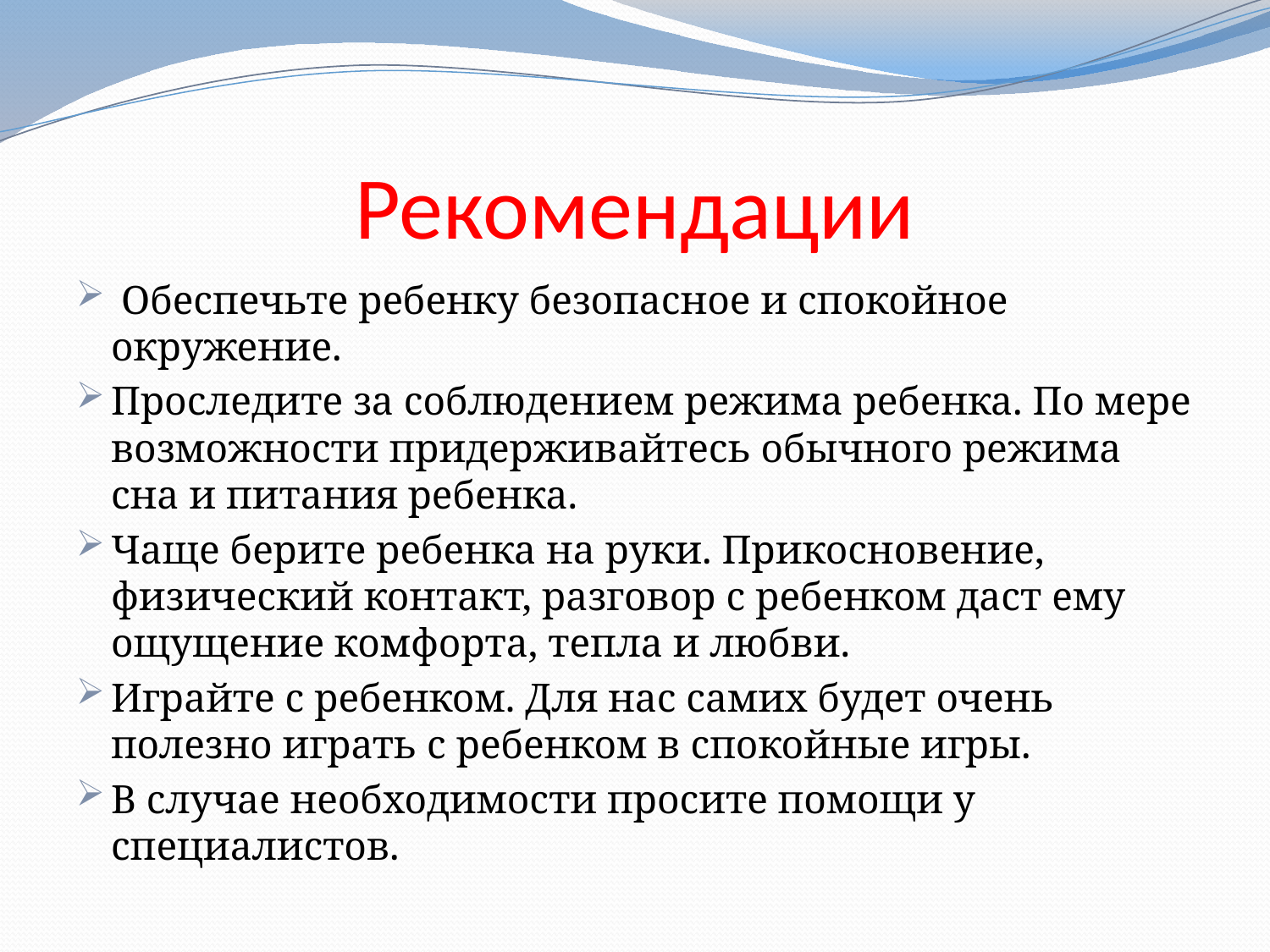

# Рекомендации
 Обеспечьте ребенку безопасное и спокойное окружение.
Проследите за соблюдением режима ребенка. По мере возможности придерживайтесь обычного режима сна и питания ребенка.
Чаще берите ребенка на руки. Прикосновение, физический контакт, разговор с ребенком даст ему ощущение комфорта, тепла и любви.
Играйте с ребенком. Для нас самих будет очень полезно играть с ребенком в спокойные игры.
В случае необходимости просите помощи у специалистов.